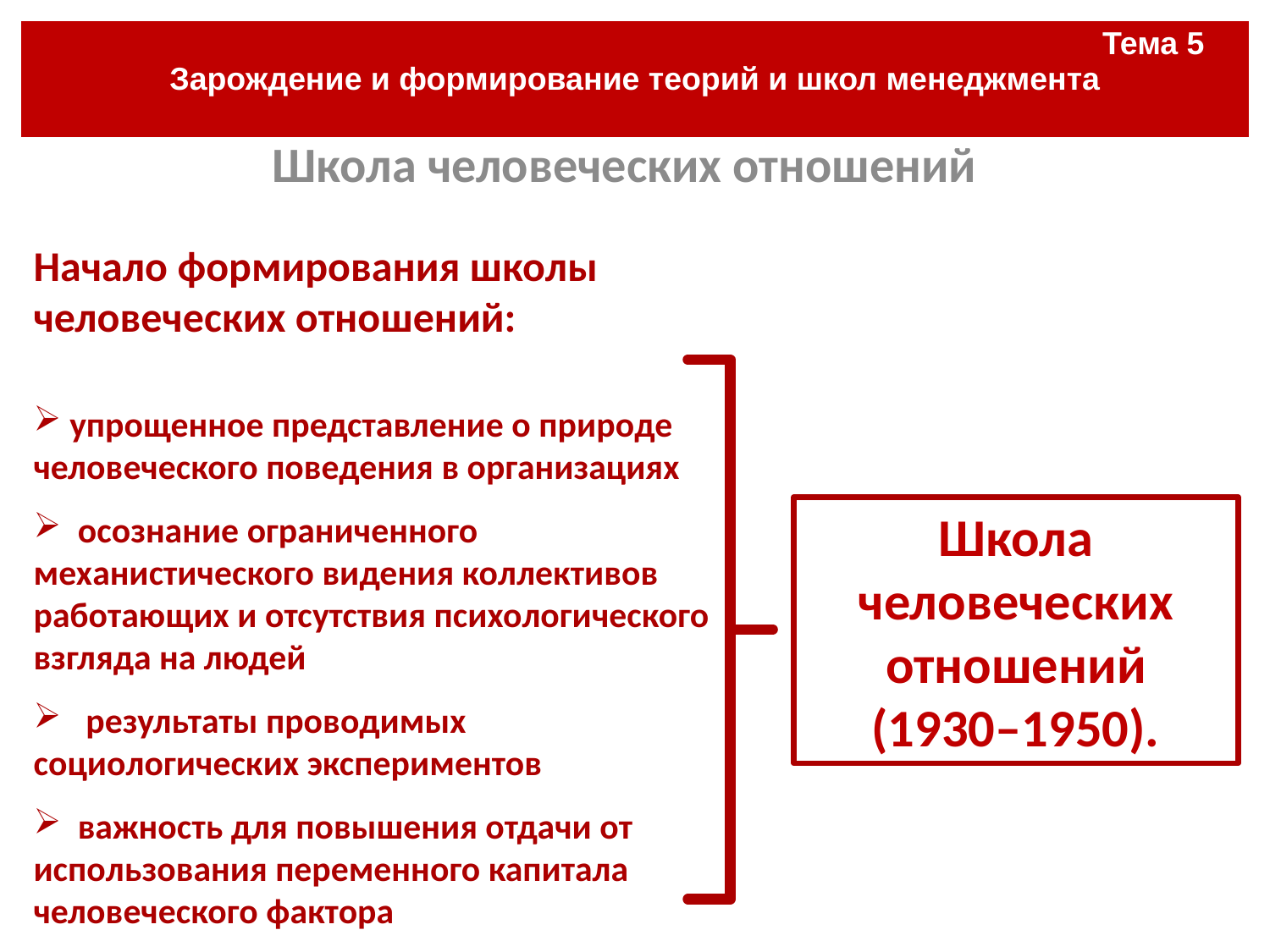

| Тема 5 Зарождение и формирование теорий и школ менеджмента |
| --- |
#
Школа человеческих отношений

Начало формирования школы человеческих отношений:

 упрощенное представление о природе человеческого поведения в организациях
  осознание ограниченного механистического видения коллективов работающих и отсутствия психологического взгляда на людей
   результаты проводимых социологических экспериментов
  важность для повышения отдачи от использования переменного капитала человеческого фактора

Школа человеческих отношений (1930–1950).